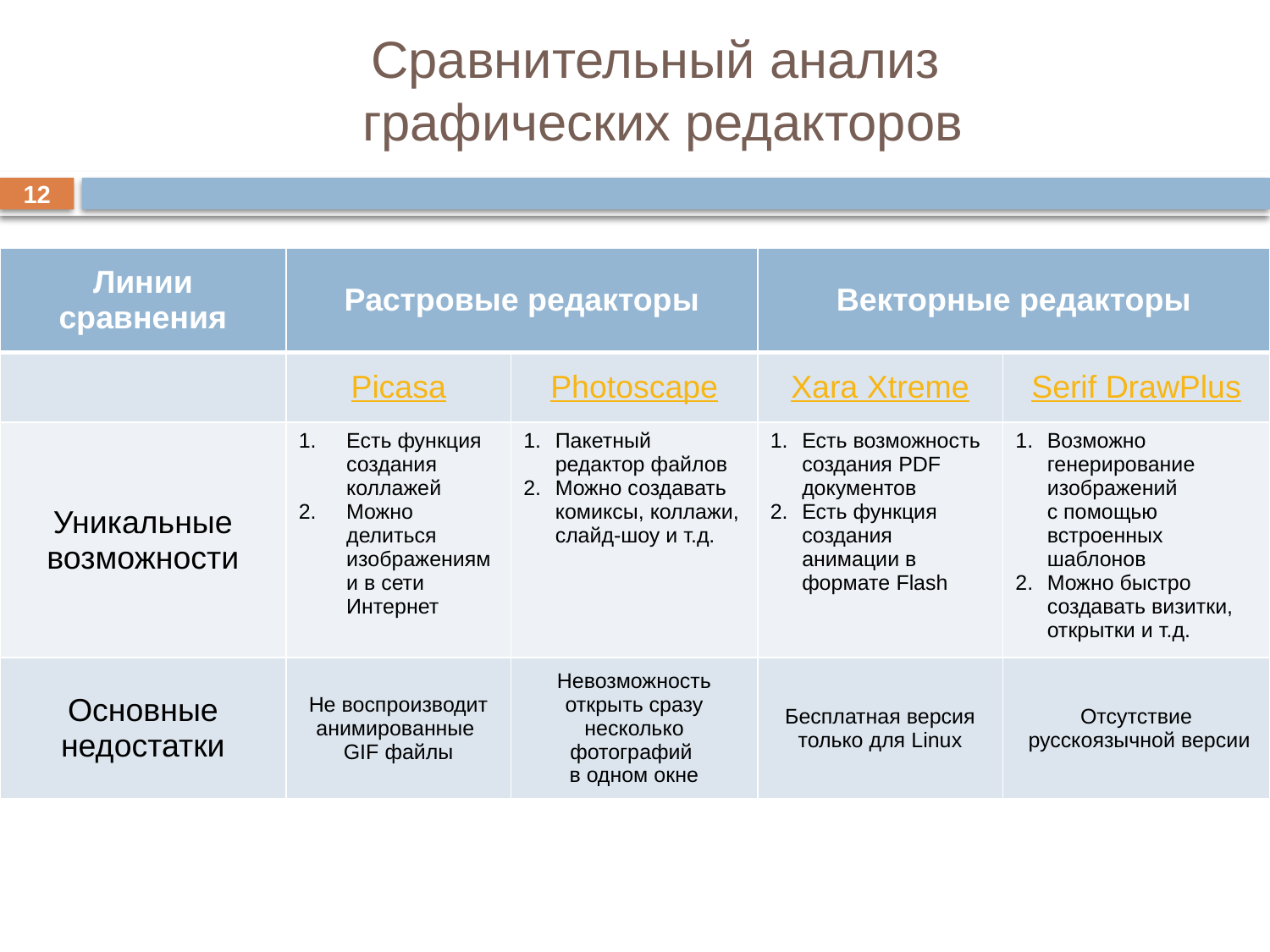

# Сравнительный анализ графических редакторов
12
| Линии сравнения | Растровые редакторы |  | Векторные редакторы |  |
| --- | --- | --- | --- | --- |
|  | Picasa | Photoscape | Xara Xtreme | Serif DrawPlus |
| Уникальные возможности | Есть функция создания коллажей Можно делиться изображениями в сети Интернет | Пакетный редактор файлов Можно создавать комиксы, коллажи, слайд-шоу и т.д. | Есть возможность создания PDF документов Есть функция создания анимации в формате Flash | Возможно генерирование изображений с помощью встроенных шаблонов Можно быстро создавать визитки, открытки и т.д. |
| Основные недостатки | Не воспроизводит анимированные GIF файлы | Невозможность открыть сразу несколько фотографий в одном окне | Бесплатная версия только для Linux | Отсутствие русскоязычной версии |